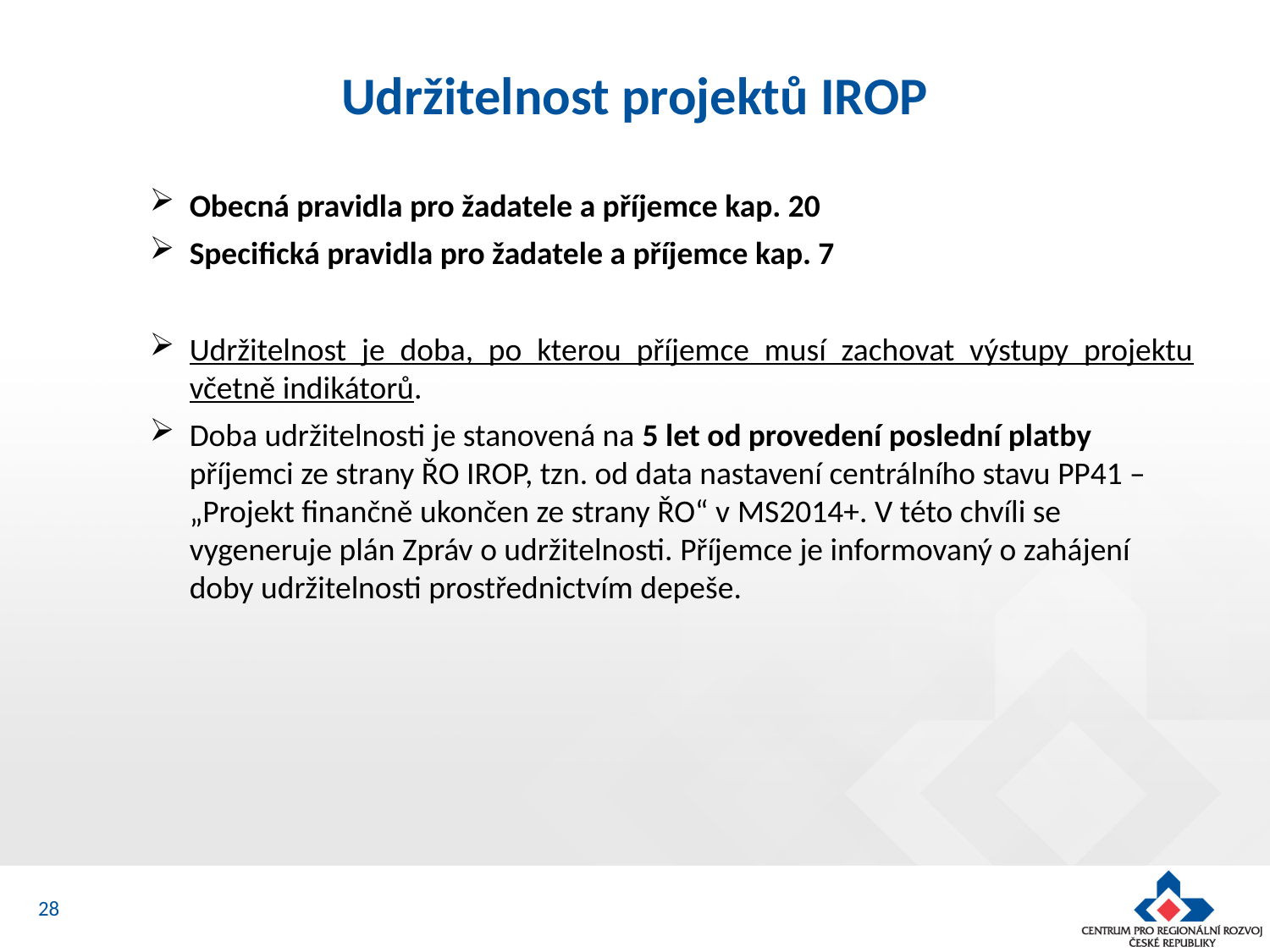

# Udržitelnost projektů IROP

Obecná pravidla pro žadatele a příjemce kap. 20
Specifická pravidla pro žadatele a příjemce kap. 7

Udržitelnost je doba, po kterou příjemce musí zachovat výstupy projektu včetně indikátorů.
Doba udržitelnosti je stanovená na 5 let od provedení poslední platby příjemci ze strany ŘO IROP, tzn. od data nastavení centrálního stavu PP41 – „Projekt finančně ukončen ze strany ŘO“ v MS2014+. V této chvíli se vygeneruje plán Zpráv o udržitelnosti. Příjemce je informovaný o zahájení doby udržitelnosti prostřednictvím depeše.

28